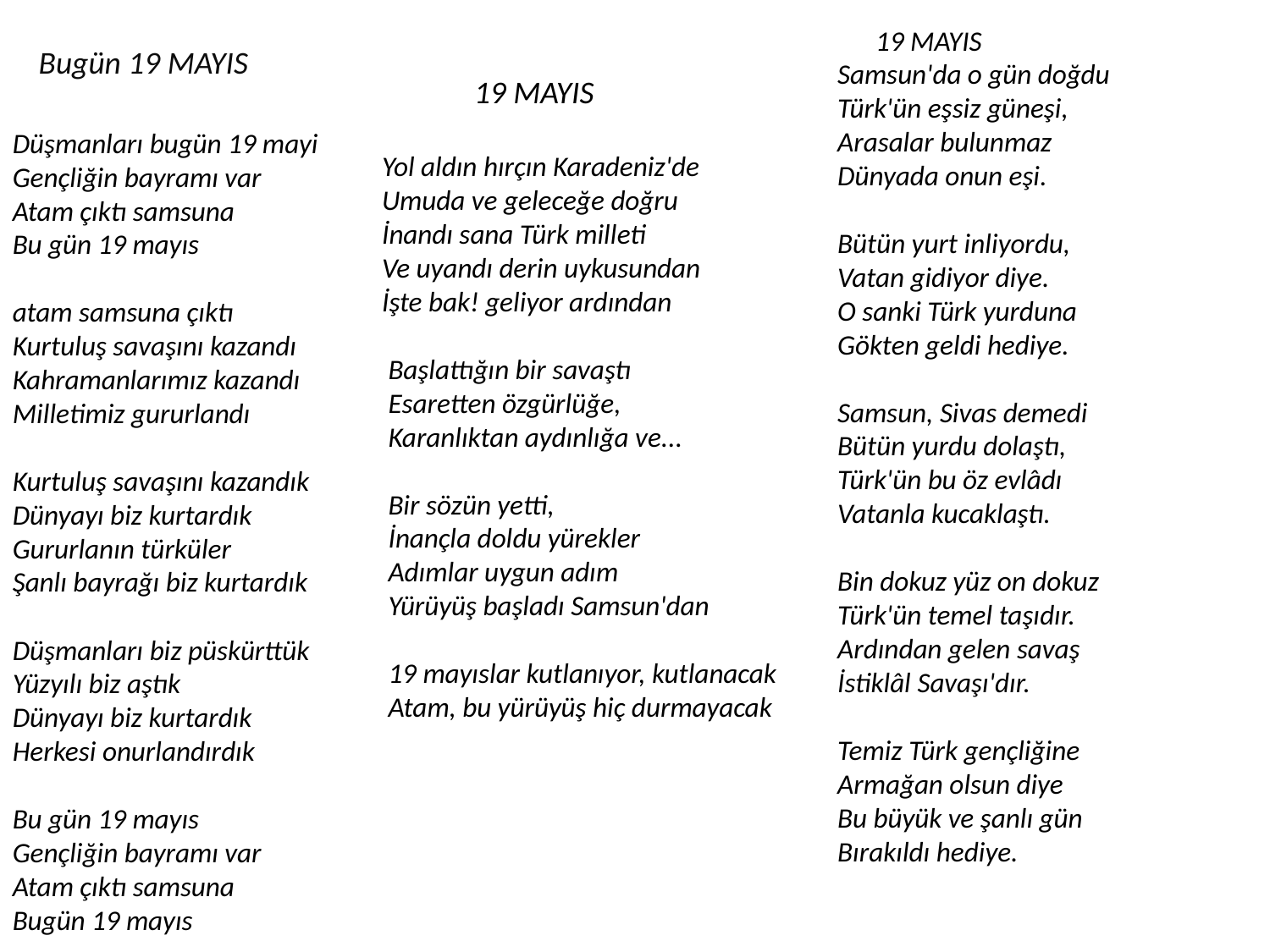

19 MAYIS
Samsun'da o gün doğdu
Türk'ün eşsiz güneşi,
Arasalar bulunmaz
Dünyada onun eşi.
Bütün yurt inliyordu,
Vatan gidiyor diye.
O sanki Türk yurduna 
Gökten geldi hediye.
Samsun, Sivas demedi
Bütün yurdu dolaştı,
Türk'ün bu öz evlâdı
Vatanla kucaklaştı.
Bin dokuz yüz on dokuz
Türk'ün temel taşıdır.
Ardından gelen savaş 
İstiklâl Savaşı'dır.
Temiz Türk gençliğine
Armağan olsun diye
Bu büyük ve şanlı gün
Bırakıldı hediye.
Bugün 19 MAYIS
                   19 MAYIS
       Yol aldın hırçın Karadeniz'de 
       Umuda ve geleceğe doğru 
       İnandı sana Türk milleti 
       Ve uyandı derin uykusundan 
       İşte bak! geliyor ardından 
        Başlattığın bir savaştı 
        Esaretten özgürlüğe, 
        Karanlıktan aydınlığa ve... 
        Bir sözün yetti, 
        İnançla doldu yürekler 
        Adımlar uygun adım 
        Yürüyüş başladı Samsun'dan 
        19 mayıslar kutlanıyor, kutlanacak 
        Atam, bu yürüyüş hiç durmayacak

Düşmanları bugün 19 mayi
Gençliğin bayramı var
Atam çıktı samsuna
Bu gün 19 mayıs
atam samsuna çıktı 
Kurtuluş savaşını kazandı
Kahramanlarımız kazandı
Milletimiz gururlandı
Kurtuluş savaşını kazandık
Dünyayı biz kurtardık
Gururlanın türküler 
Şanlı bayrağı biz kurtardık
Düşmanları biz püskürttük
Yüzyılı biz aştık
Dünyayı biz kurtardık
Herkesi onurlandırdık
Bu gün 19 mayıs 
Gençliğin bayramı var
Atam çıktı samsuna 
Bugün 19 mayıs